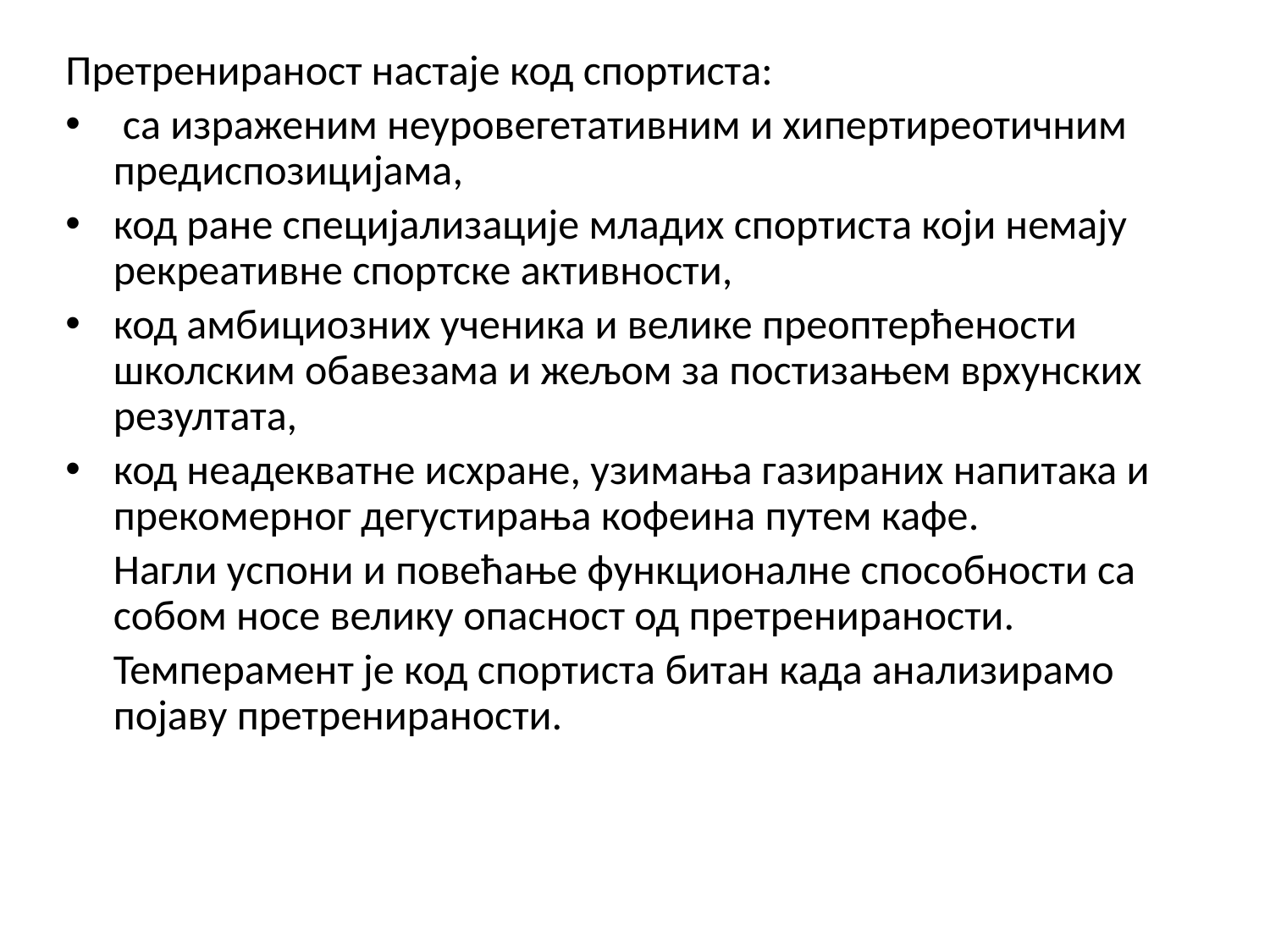

Претренираност настаје код спортиста:
 са израженим неуровегетативним и хипертиреотичним предиспозицијама,
код ране специјализације младих спортиста који немају рекреативне спортске активности,
код амбициозних ученика и велике преоптерћености школским обавезама и жељом за постизањем врхунских резултата,
код неадекватне исхране, узимања газираних напитака и прекомерног дегустирања кофеина путем кафе.
	Нагли успони и повећање функционалне способности са собом носе велику опасност од претренираности.
     Темперамент је код спортиста битан када анализирамо појаву претренираности.